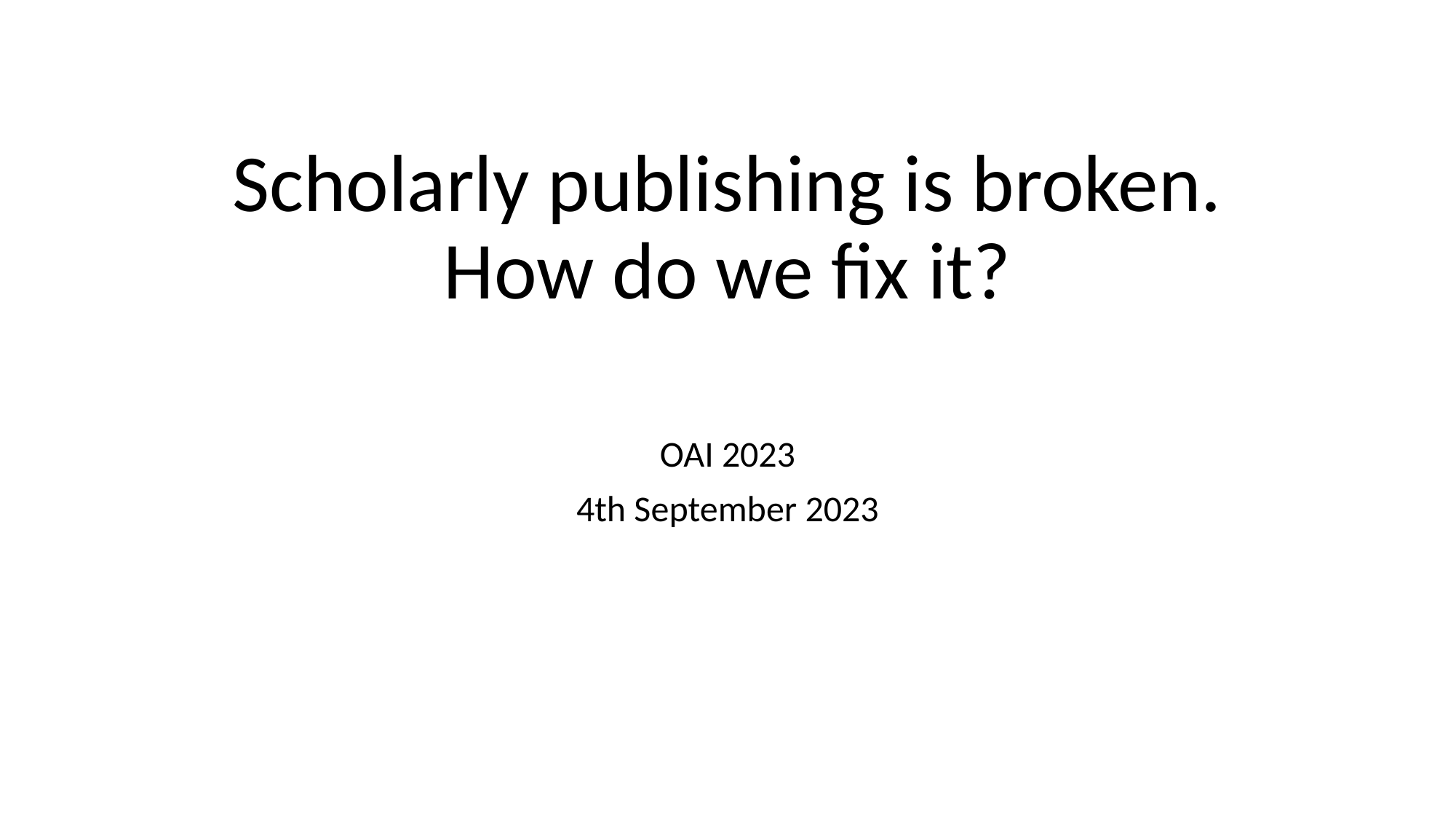

# Scholarly publishing is broken. How do we fix it?
OAI 2023
4th September 2023